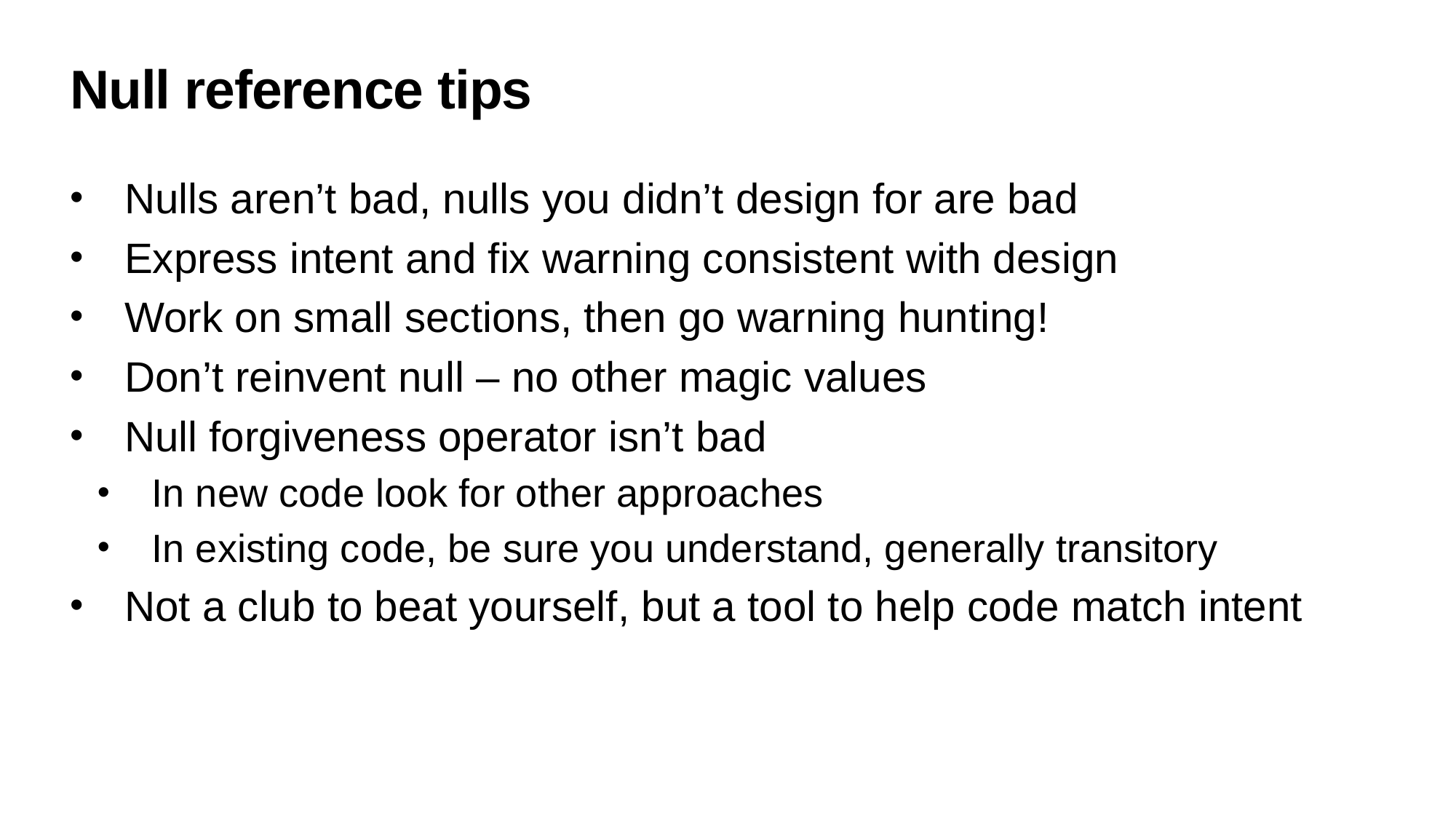

# Null reference tips
Nulls aren’t bad, nulls you didn’t design for are bad
Express intent and fix warning consistent with design
Work on small sections, then go warning hunting!
Don’t reinvent null – no other magic values
Null forgiveness operator isn’t bad
In new code look for other approaches
In existing code, be sure you understand, generally transitory
Not a club to beat yourself, but a tool to help code match intent